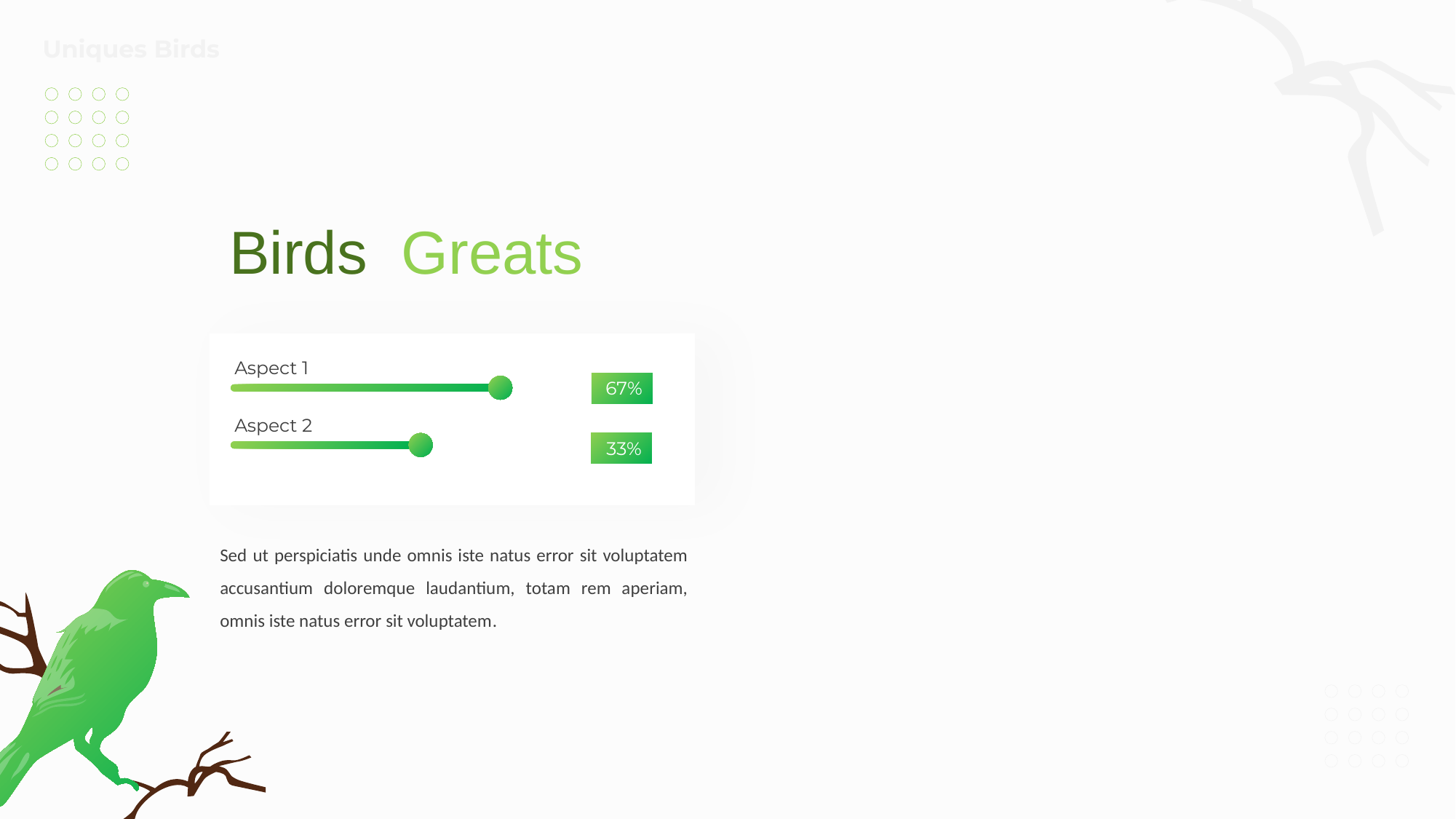

Uniques Birds

Birds  Greats

Aspect 1
67%

Aspect 2
33%

Sed ut perspiciatis unde omnis iste natus error sit voluptatem accusantium doloremque laudantium, totam rem aperiam, omnis iste natus error sit voluptatem.